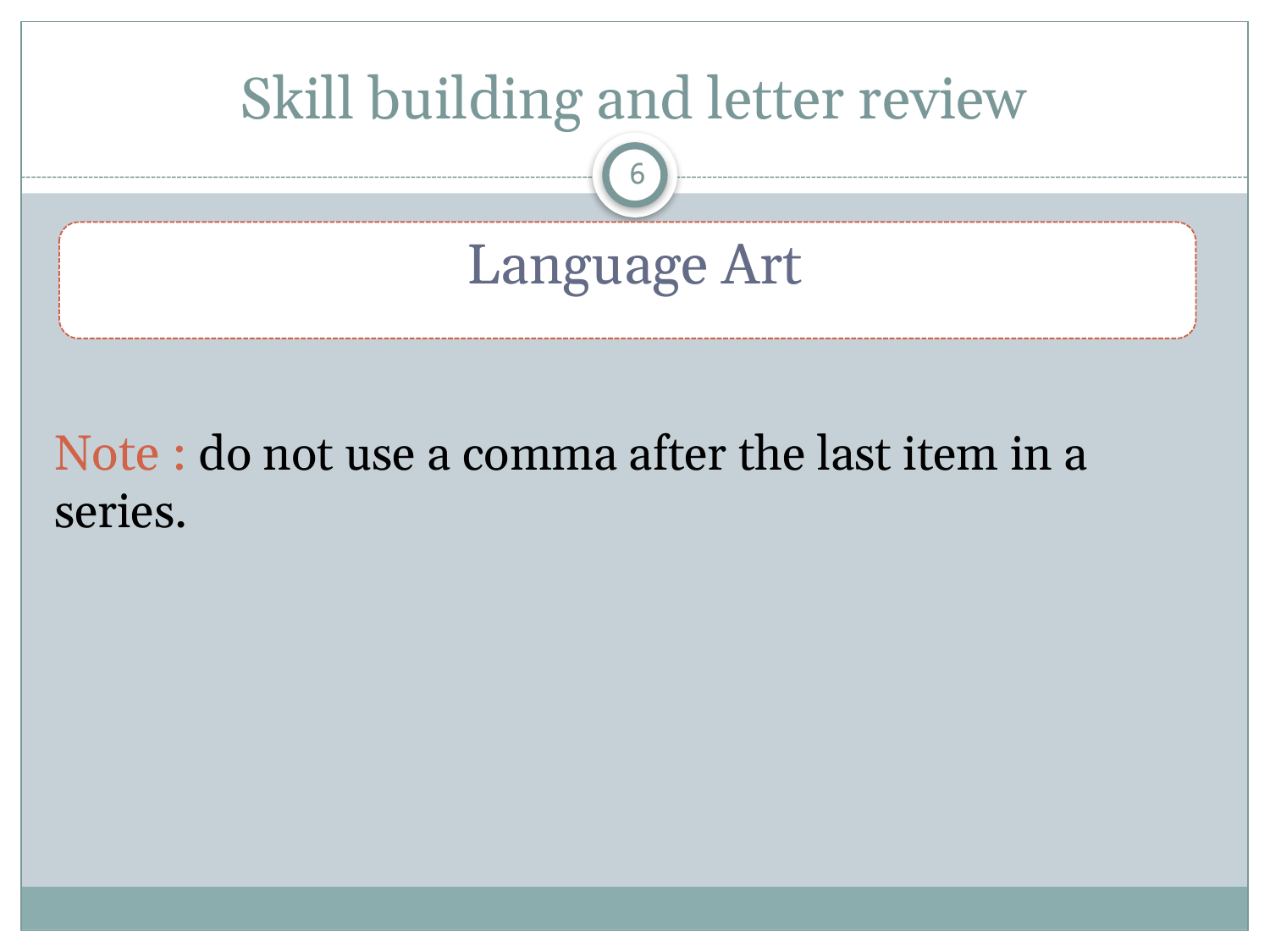

# Skill building and letter review
6

Note : do not use a comma after the last item in a series.
Language Art